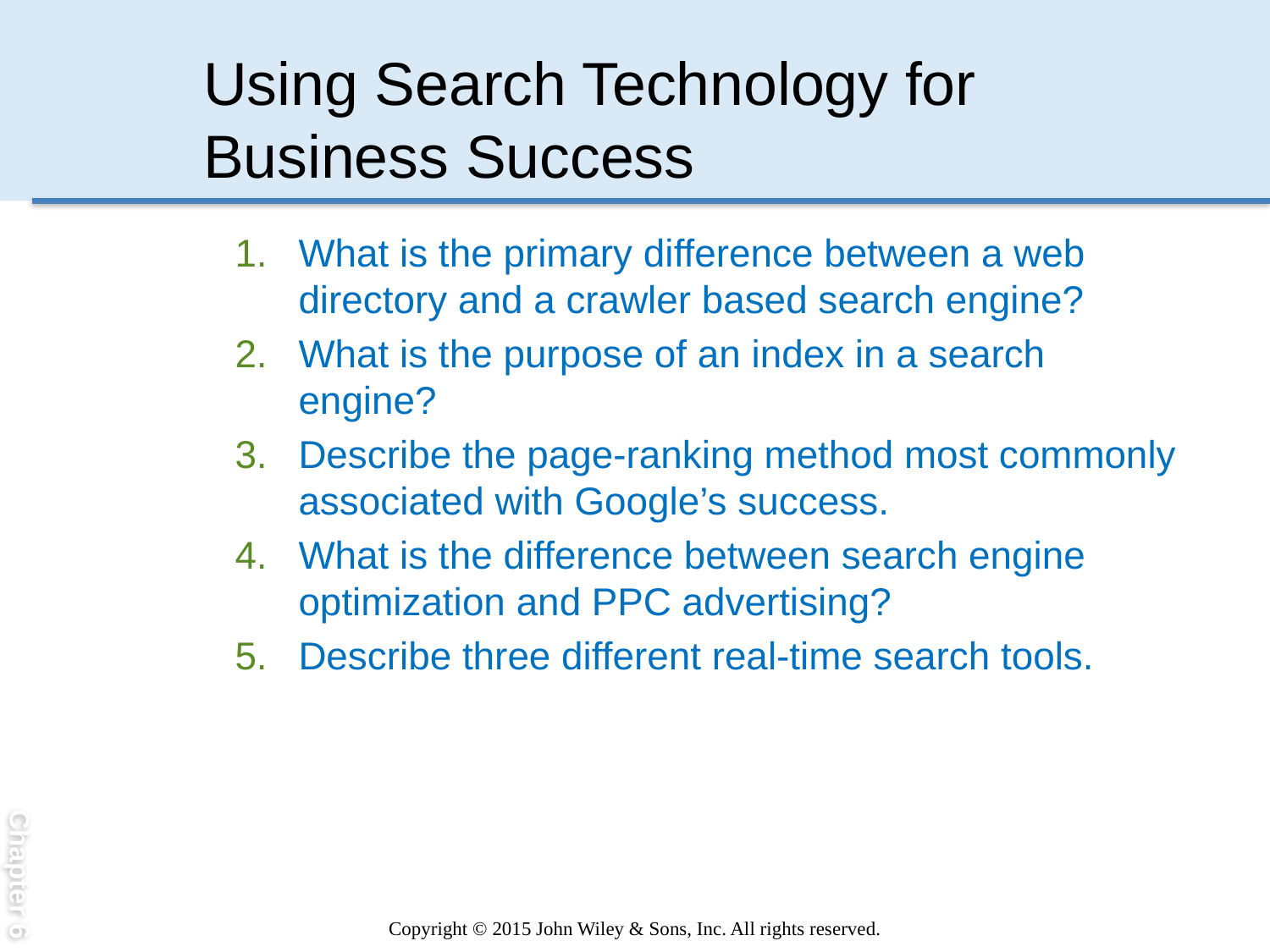

Chapter 6
# Using Search Technology for Business Success
What is the primary difference between a web directory and a crawler based search engine?
What is the purpose of an index in a search engine?
Describe the page-ranking method most commonly associated with Google’s success.
What is the difference between search engine optimization and PPC advertising?
Describe three different real-time search tools.